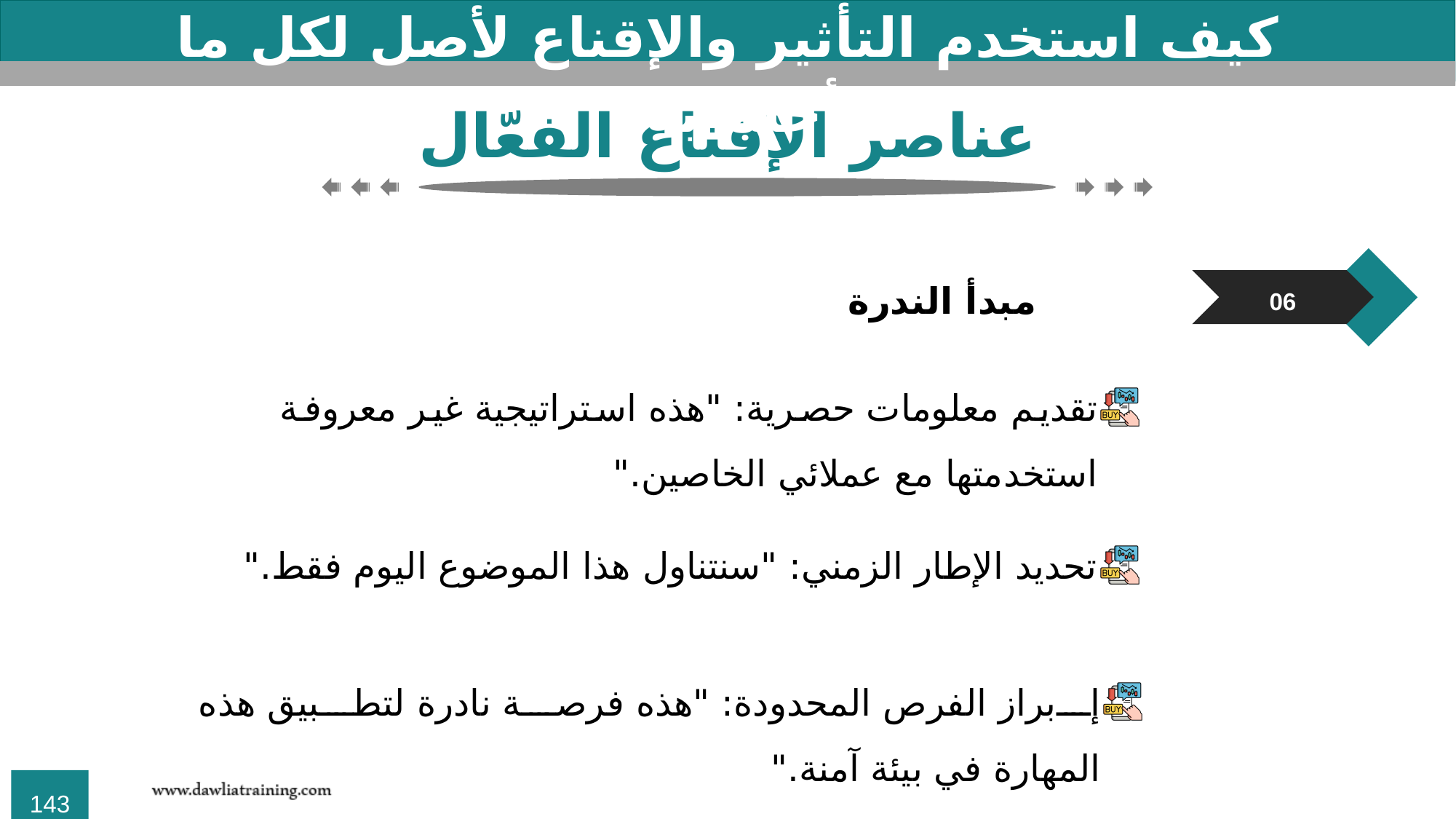

كيف استخدم التأثير والإقناع لأصل لكل ما أحلم به؟
عناصر الإقناع الفعّال

مبدأ الندرة

06
تقديم معلومات حصرية: "هذه استراتيجية غير معروفة استخدمتها مع عملائي الخاصين."
تحديد الإطار الزمني: "سنتناول هذا الموضوع اليوم فقط."
إبراز الفرص المحدودة: "هذه فرصة نادرة لتطبيق هذه المهارة في بيئة آمنة."